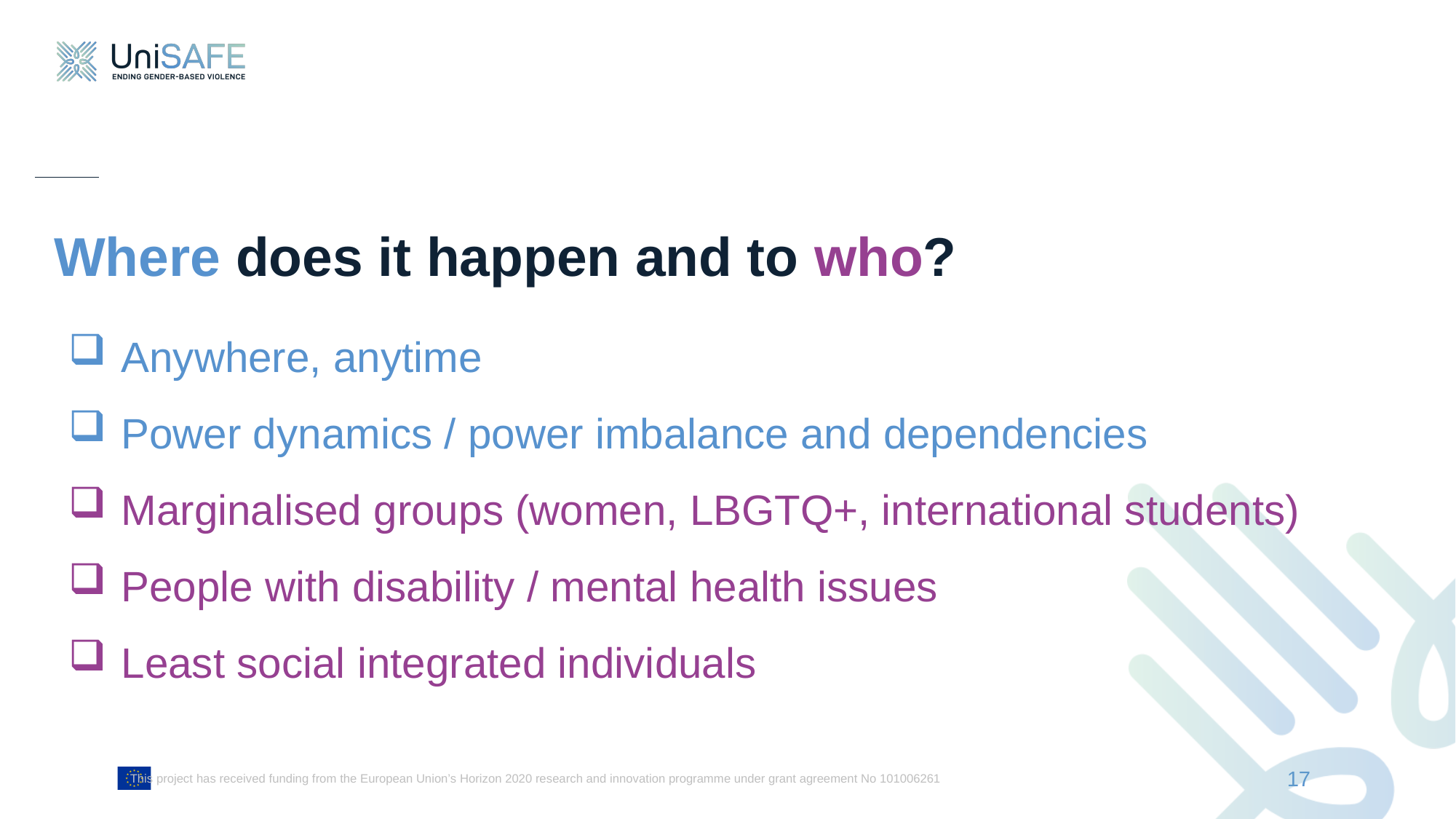

# Where does it happen and to who?

 Anywhere, anytime
 Power dynamics / power imbalance and dependencies
 Marginalised groups (women, LBGTQ+, international students)
 People with disability / mental health issues
 Least social integrated individuals

17